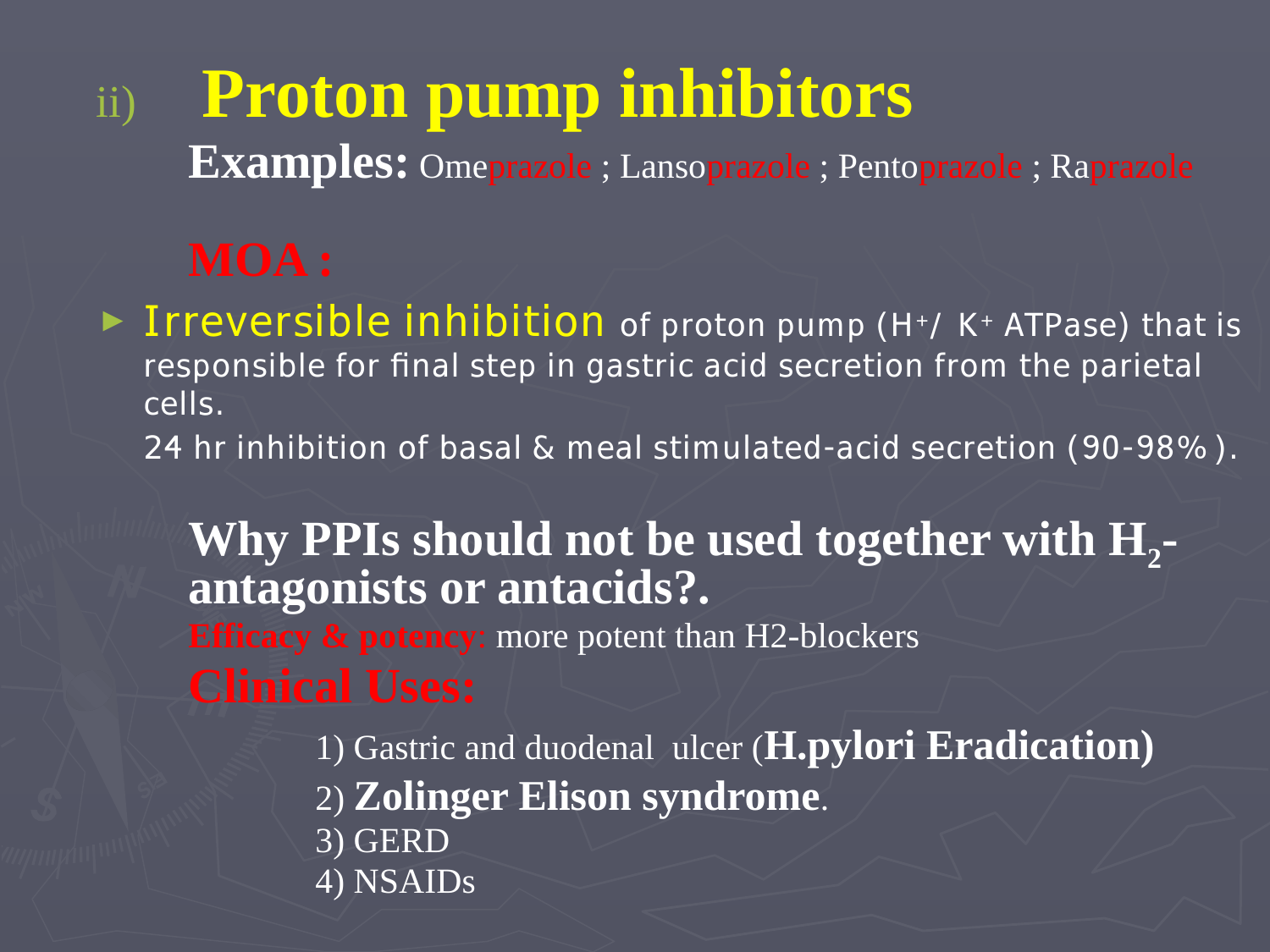

Proton pump inhibitors
 	Examples: Omeprazole ; Lansoprazole ; Pentoprazole ; Raprazole

	MOA :
Irreversible inhibition of proton pump (H+/ K+ ATPase) that is responsible for final step in gastric acid secretion from the parietal cells.
	24 hr inhibition of basal & meal stimulated-acid secretion (90-98%).

	Why PPIs should not be used together with H2-antagonists or antacids?.
	Efficacy & potency: more potent than H2-blockers
	Clinical Uses:
		1) Gastric and duodenal  ulcer (H.pylori Eradication)
		2) Zolinger Elison syndrome.
		3) GERD
		4) NSAIDs